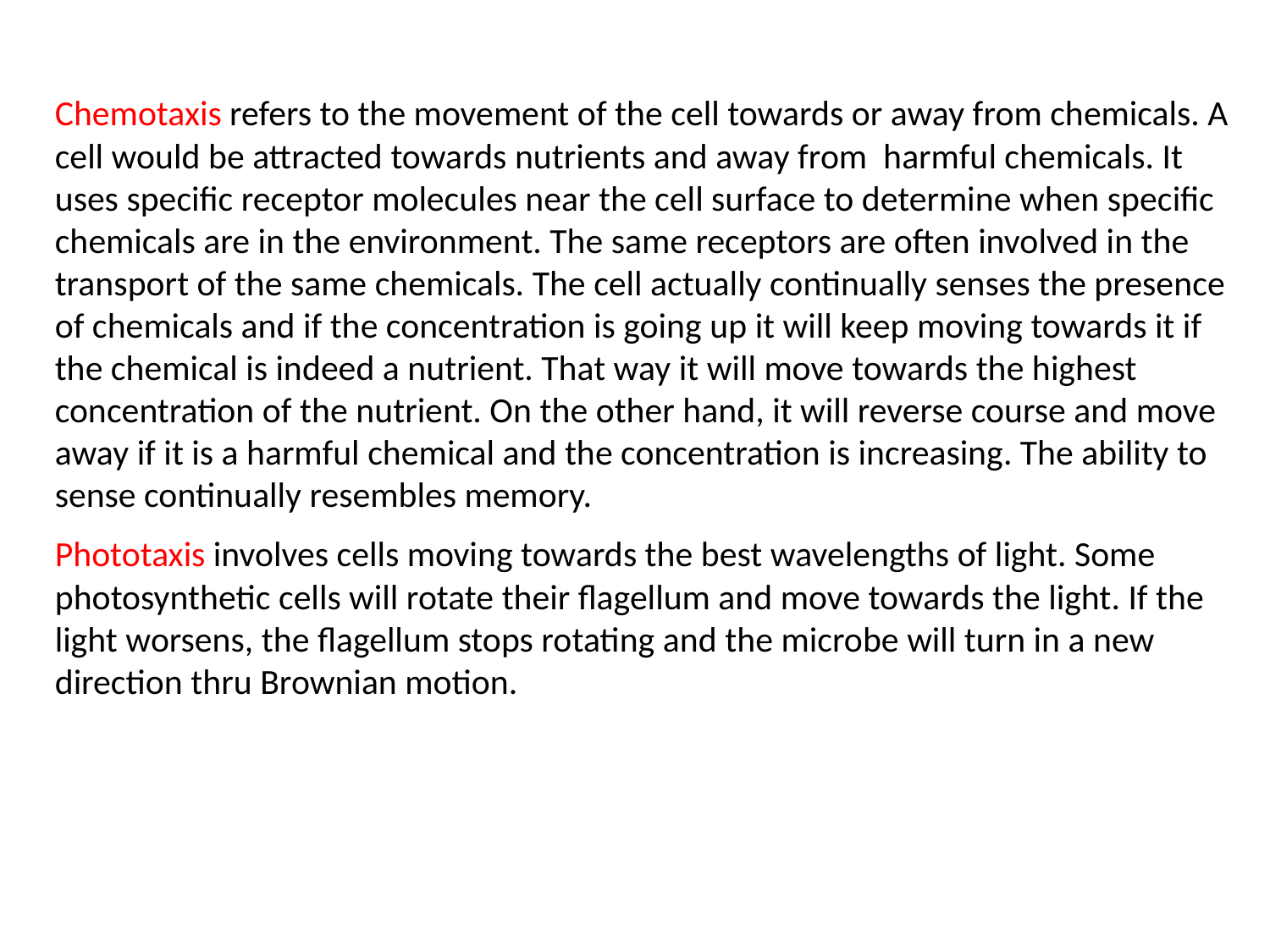

Chemotaxis refers to the movement of the cell towards or away from chemicals. A cell would be attracted towards nutrients and away from  harmful chemicals. It uses specific receptor molecules near the cell surface to determine when specific chemicals are in the environment. The same receptors are often involved in the transport of the same chemicals. The cell actually continually senses the presence of chemicals and if the concentration is going up it will keep moving towards it if the chemical is indeed a nutrient. That way it will move towards the highest concentration of the nutrient. On the other hand, it will reverse course and move away if it is a harmful chemical and the concentration is increasing. The ability to sense continually resembles memory.
Phototaxis involves cells moving towards the best wavelengths of light. Some photosynthetic cells will rotate their flagellum and move towards the light. If the light worsens, the flagellum stops rotating and the microbe will turn in a new direction thru Brownian motion.